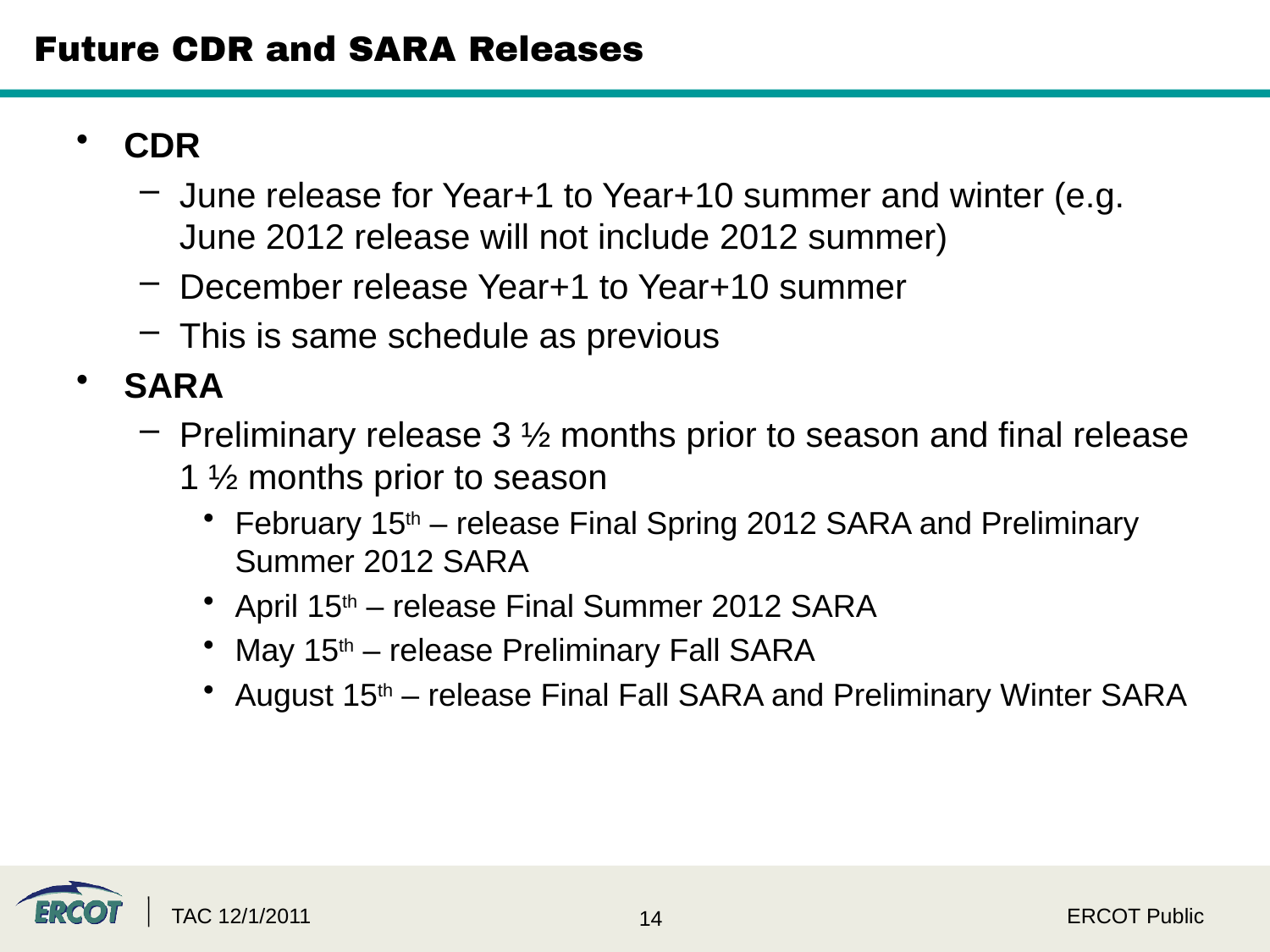

# Future CDR and SARA Releases
CDR
June release for Year+1 to Year+10 summer and winter (e.g. June 2012 release will not include 2012 summer)
December release Year+1 to Year+10 summer
This is same schedule as previous
SARA
Preliminary release 3 ½ months prior to season and final release 1 ½ months prior to season
February 15th – release Final Spring 2012 SARA and Preliminary Summer 2012 SARA
April 15th – release Final Summer 2012 SARA
May 15th – release Preliminary Fall SARA
August 15th – release Final Fall SARA and Preliminary Winter SARA
TAC 12/1/2011
ERCOT Public